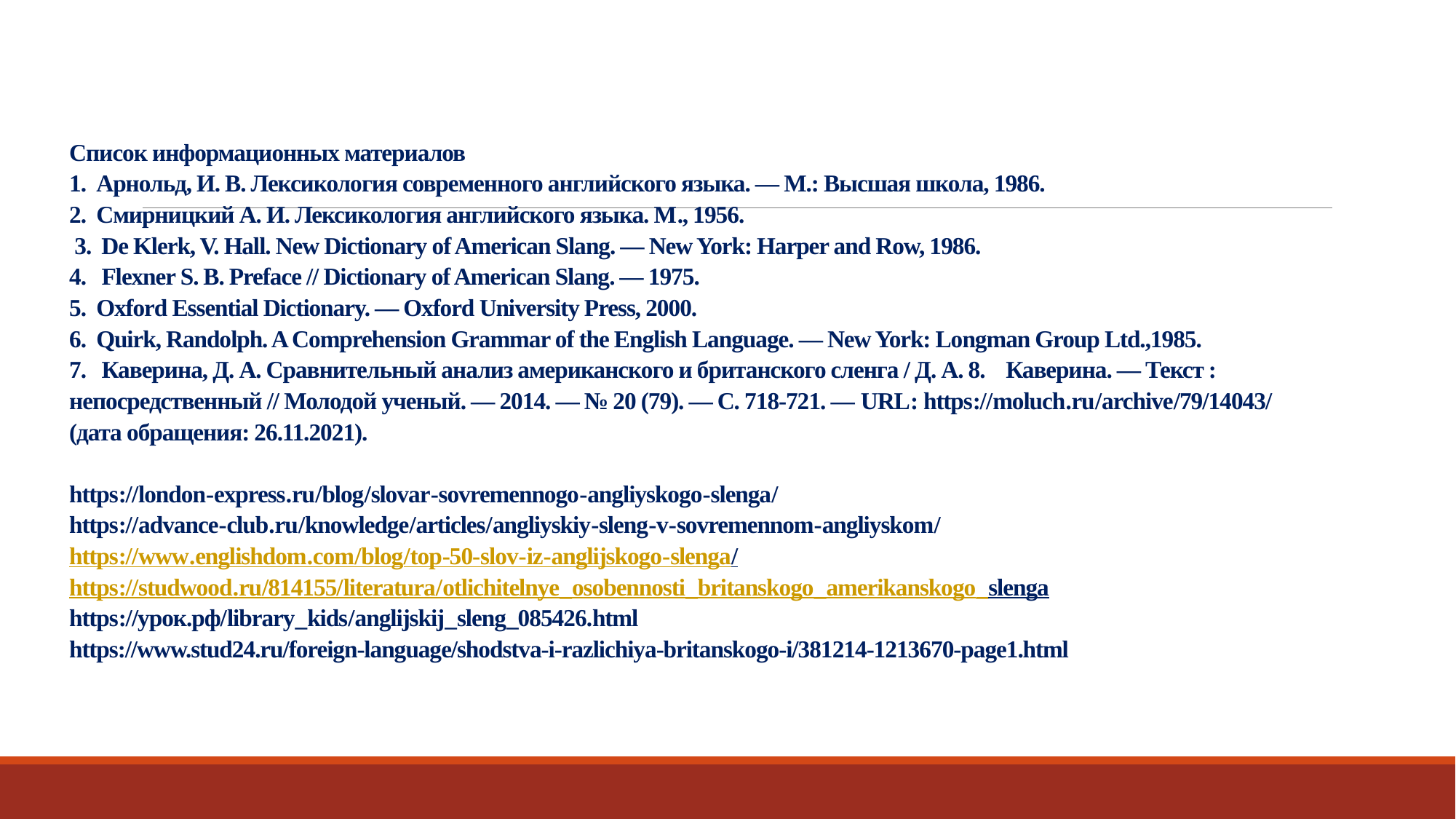

# Список информационных материалов 1.  Арнольд, И. В. Лексикология современного английского языка. — М.: Высшая школа, 1986. 2.  Смирницкий А. И. Лексикология английского языка. М., 1956. 3.  De Klerk, V. Hall. New Dictionary of American Slang. — New York: Harper and Row, 1986. 4.   Flexner S. B. Preface // Dictionary of American Slang. — 1975. 5.  Oxford Essential Dictionary. — Oxford University Press, 2000. 6.  Quirk, Randolph. A Comprehension Grammar of the English Language. — New York: Longman Group Ltd.,1985. 7.   Каверина, Д. А. Сравнительный анализ американского и британского сленга / Д. А. 8.    Каверина. — Текст : непосредственный // Молодой ученый. — 2014. — № 20 (79). — С. 718-721. — URL: https://moluch.ru/archive/79/14043/ (дата обращения: 26.11.2021).   https://london-express.ru/blog/slovar-sovremennogo-angliyskogo-slenga/ https://advance-club.ru/knowledge/articles/angliyskiy-sleng-v-sovremennom-angliyskom/ https://www.englishdom.com/blog/top-50-slov-iz-anglijskogo-slenga/ https://studwood.ru/814155/literatura/otlichitelnye_osobennosti_britanskogo_amerikanskogo_slenga https://урок.рф/library_kids/anglijskij_sleng_085426.html https://www.stud24.ru/foreign-language/shodstva-i-razlichiya-britanskogo-i/381214-1213670-page1.html